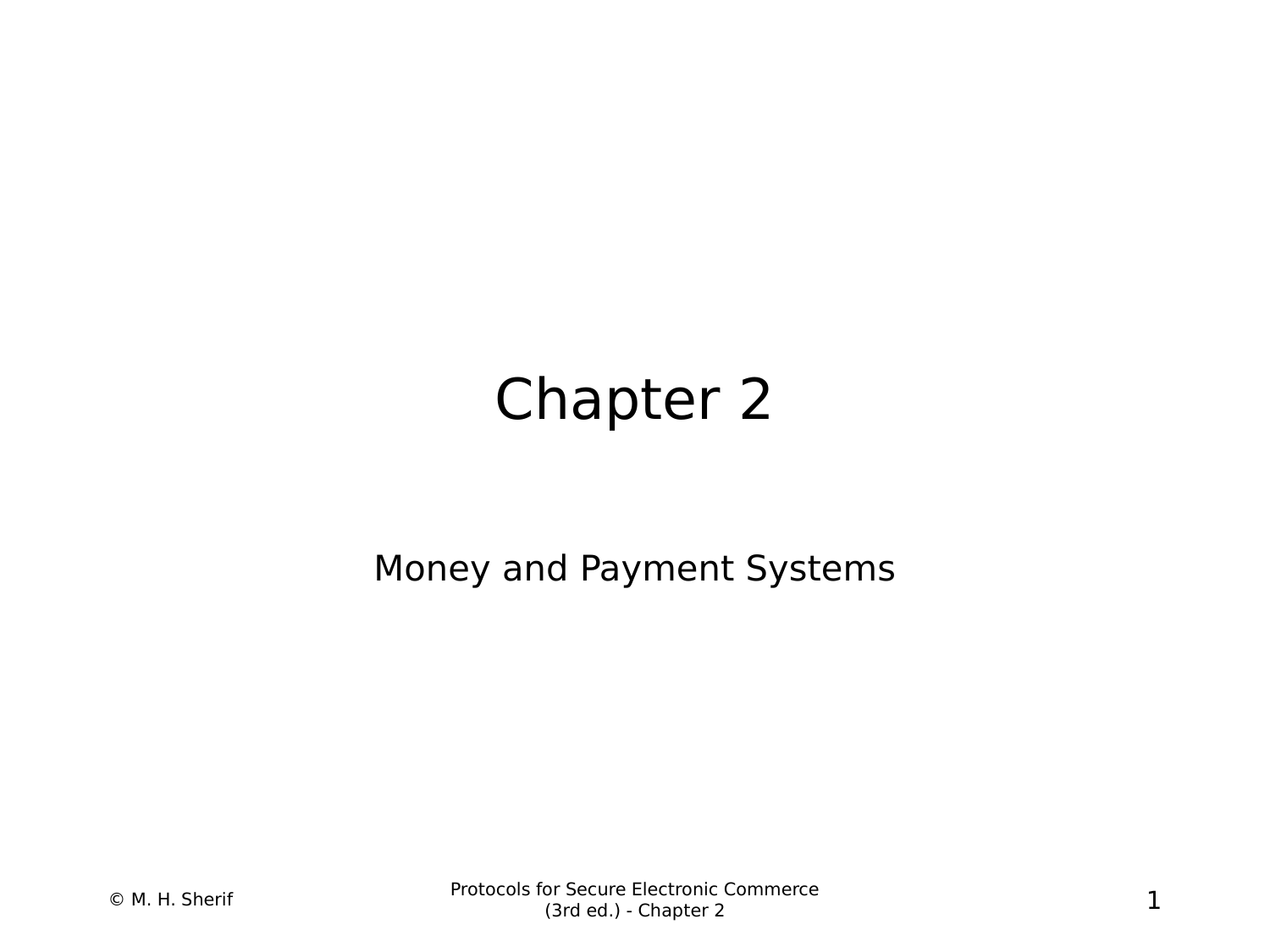

# Chapter 2
Money and Payment Systems
© M. H. Sherif
Protocols for Secure Electronic Commerce (3rd ed.) - Chapter 2
1